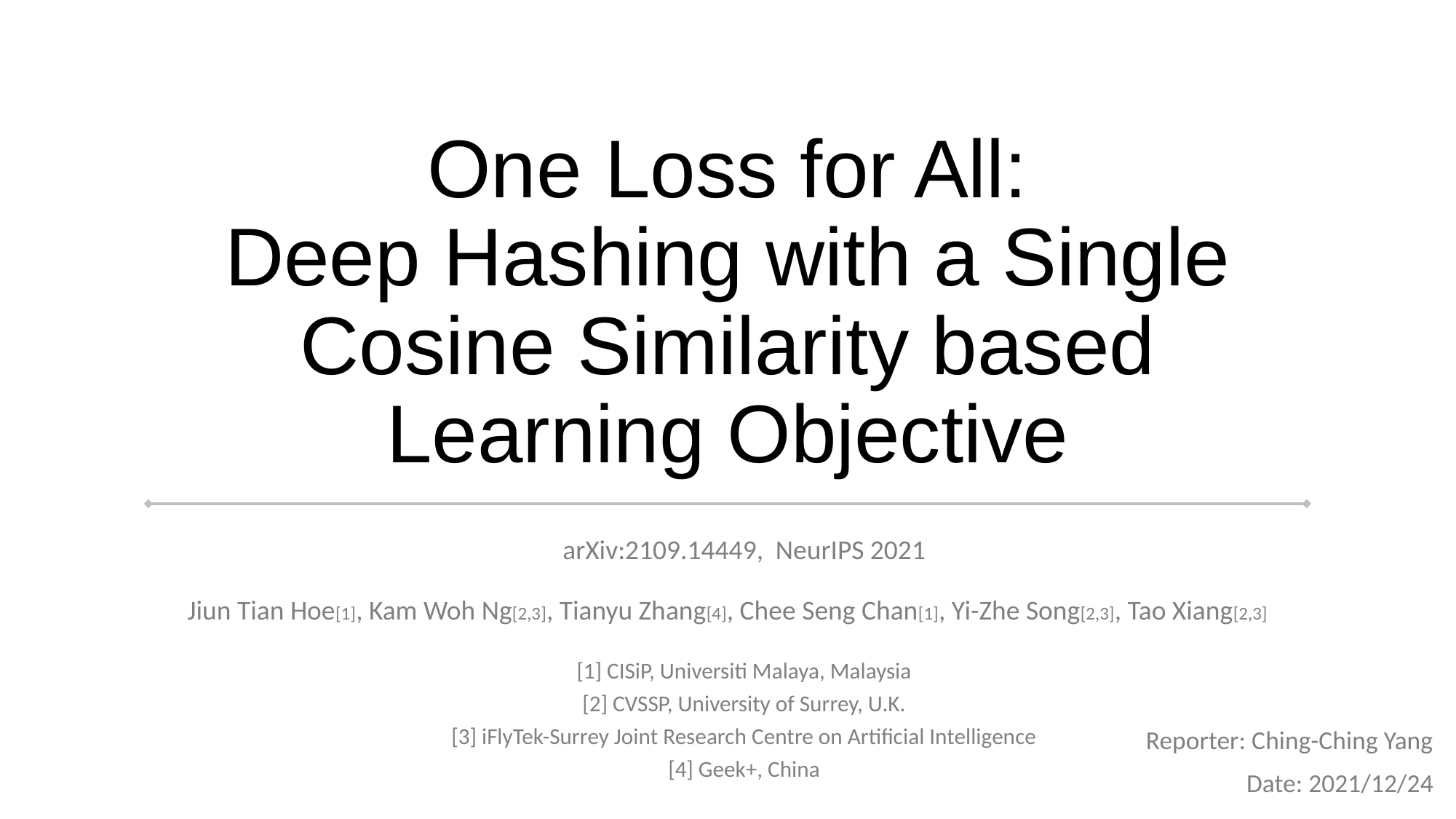

# One Loss for All: Deep Hashing with a Single Cosine Similarity based Learning Objective
arXiv:2109.14449,  NeurIPS 2021
Jiun Tian Hoe[1], Kam Woh Ng[2,3], Tianyu Zhang[4], Chee Seng Chan[1], Yi-Zhe Song[2,3], Tao Xiang[2,3]
[1] CISiP, Universiti Malaya, Malaysia
[2] CVSSP, University of Surrey, U.K.
[3] iFlyTek-Surrey Joint Research Centre on Artificial Intelligence
[4] Geek+, China
Reporter: Ching-Ching Yang
Date: 2021/12/24